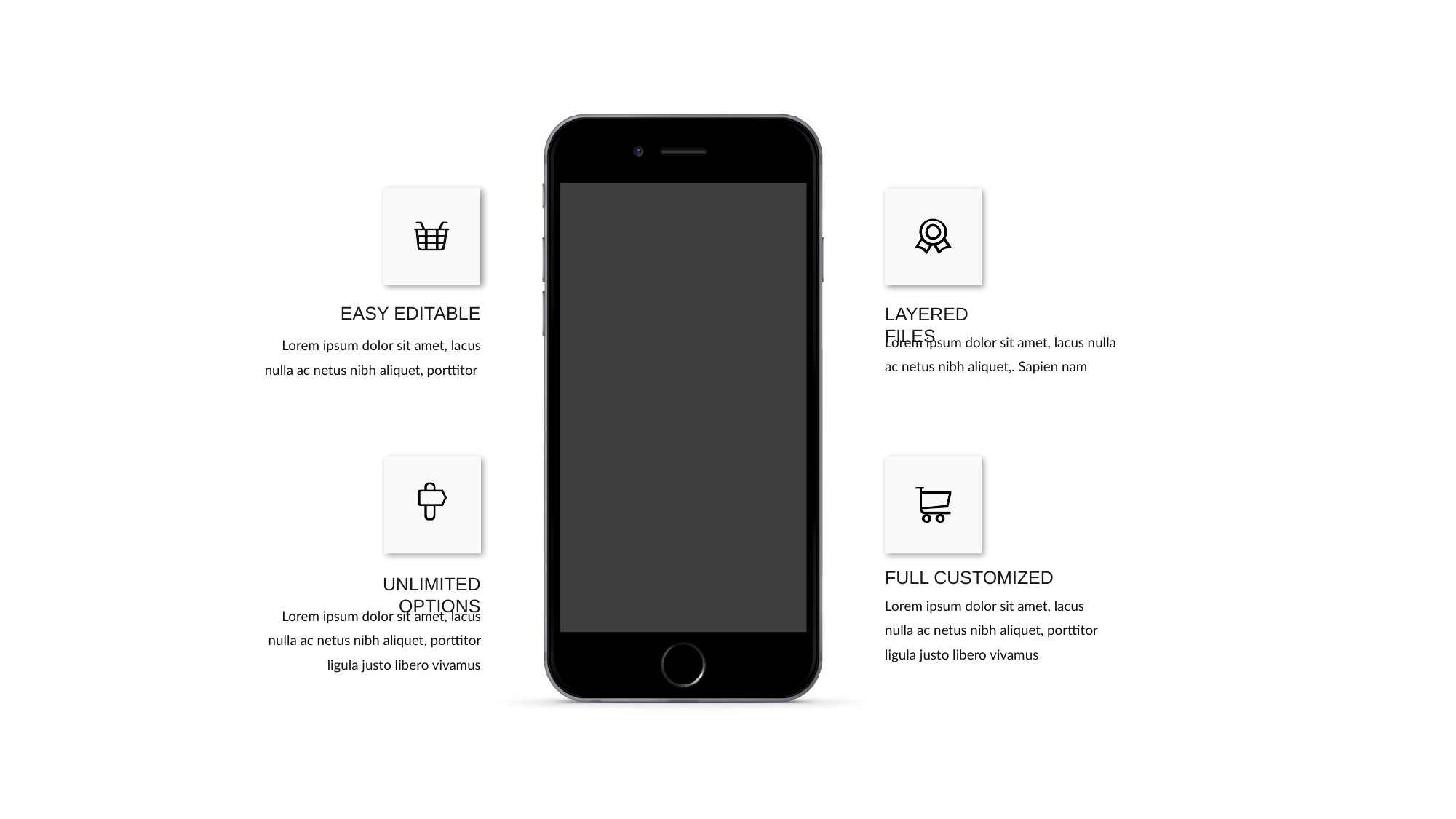

EASY EDITABLE
Lorem ipsum dolor sit amet, lacus nulla ac netus nibh aliquet, porttitor

LAYERED FILES
Lorem ipsum dolor sit amet, lacus nulla ac netus nibh aliquet,. Sapien nam

UNLIMITED OPTIONS
Lorem ipsum dolor sit amet, lacus nulla ac netus nibh aliquet, porttitor ligula justo libero vivamus

FULL CUSTOMIZED
Lorem ipsum dolor sit amet, lacus nulla ac netus nibh aliquet, porttitor ligula justo libero vivamus